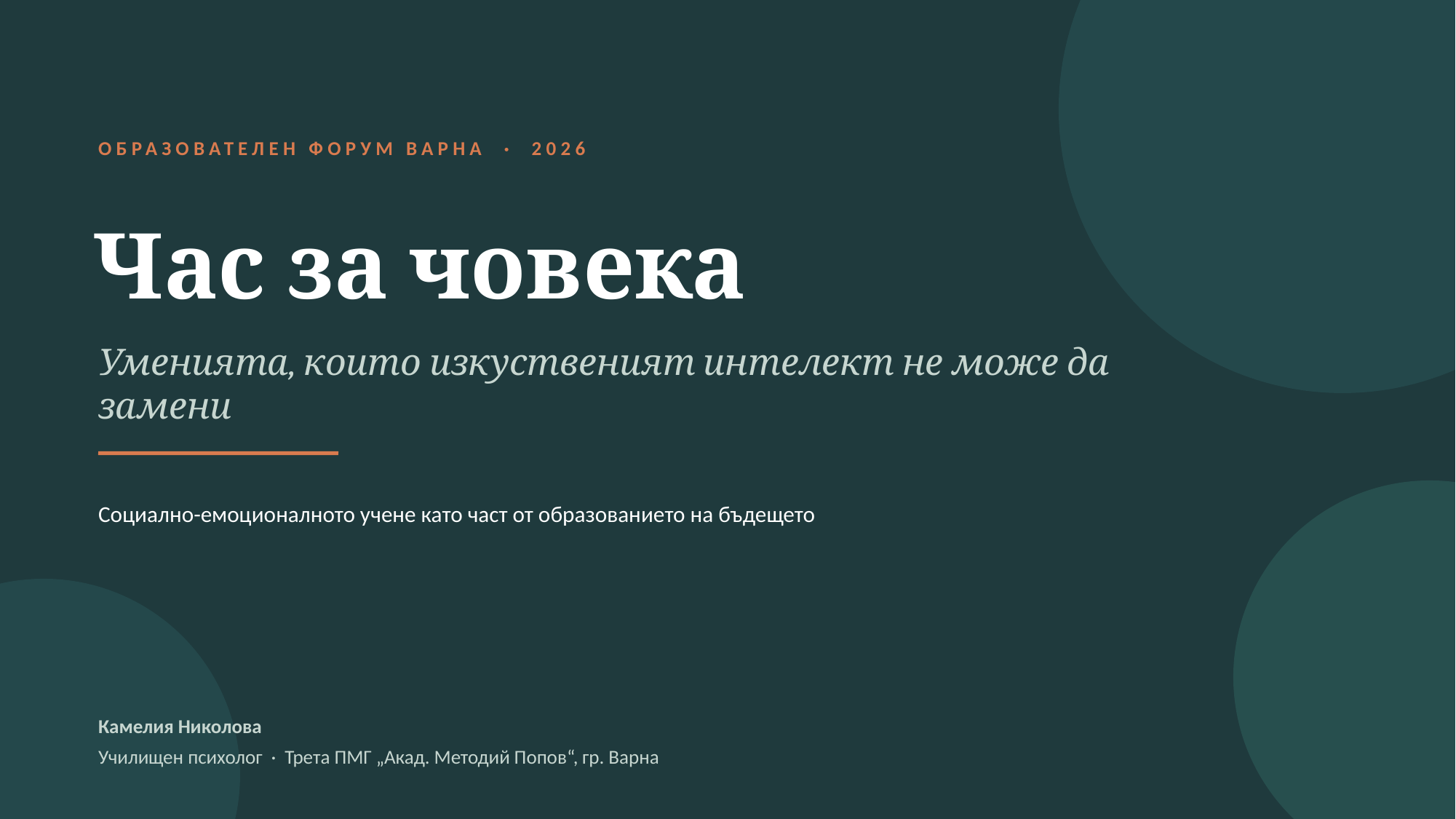

ОБРАЗОВАТЕЛЕН ФОРУМ ВАРНА  ·  2026
Час за човека
Уменията, които изкуственият интелект не може да замени

Социално-емоционалното учене като част от образованието на бъдещето

Камелия Николова
Училищен психолог  ·  Трета ПМГ „Акад. Методий Попов“, гр. Варна